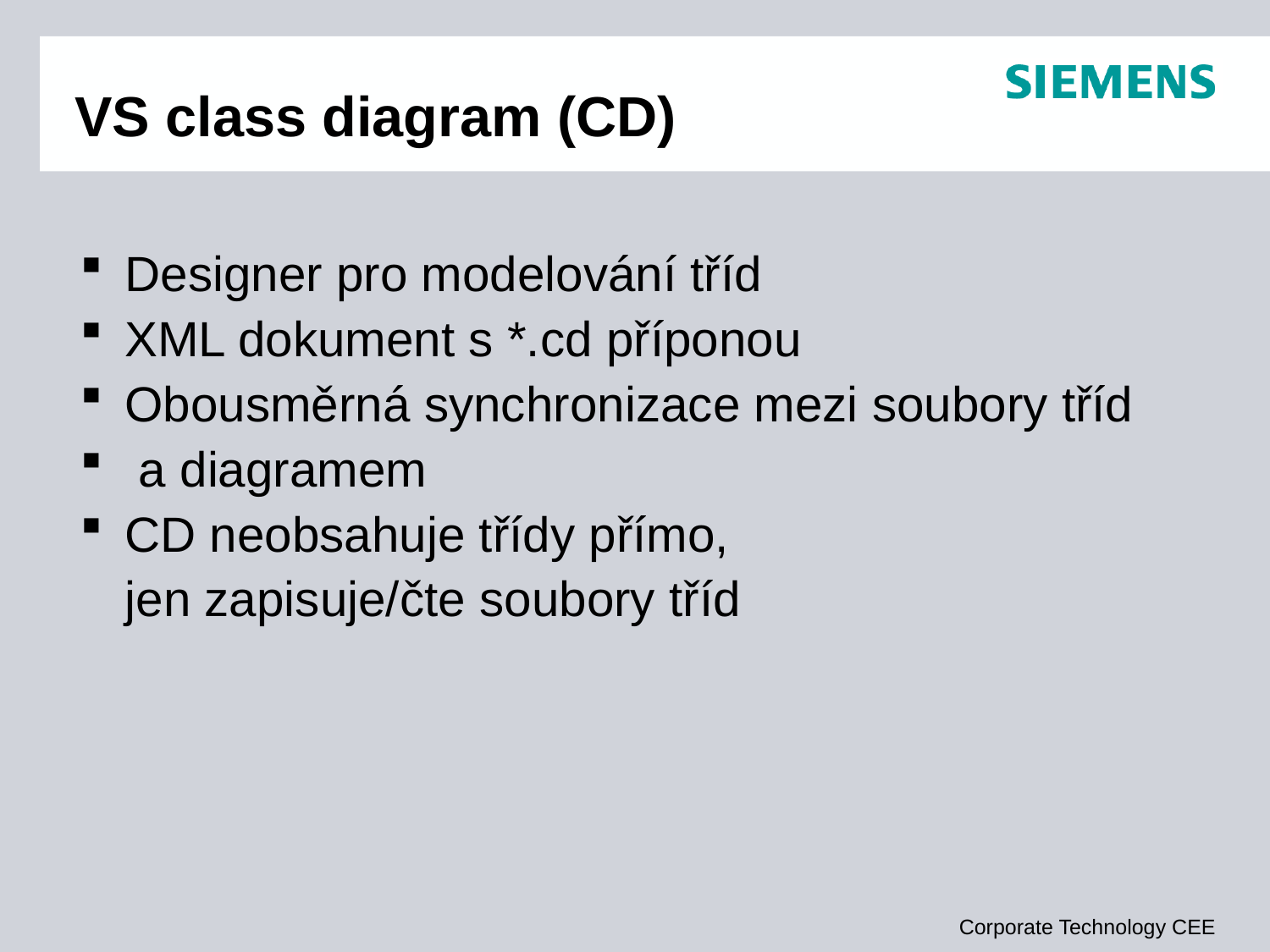

# VS class diagram (CD)
Designer pro modelování tříd
XML dokument s *.cd příponou
Obousměrná synchronizace mezi soubory tříd
 a diagramem
CD neobsahuje třídy přímo,
jen zapisuje/čte soubory tříd